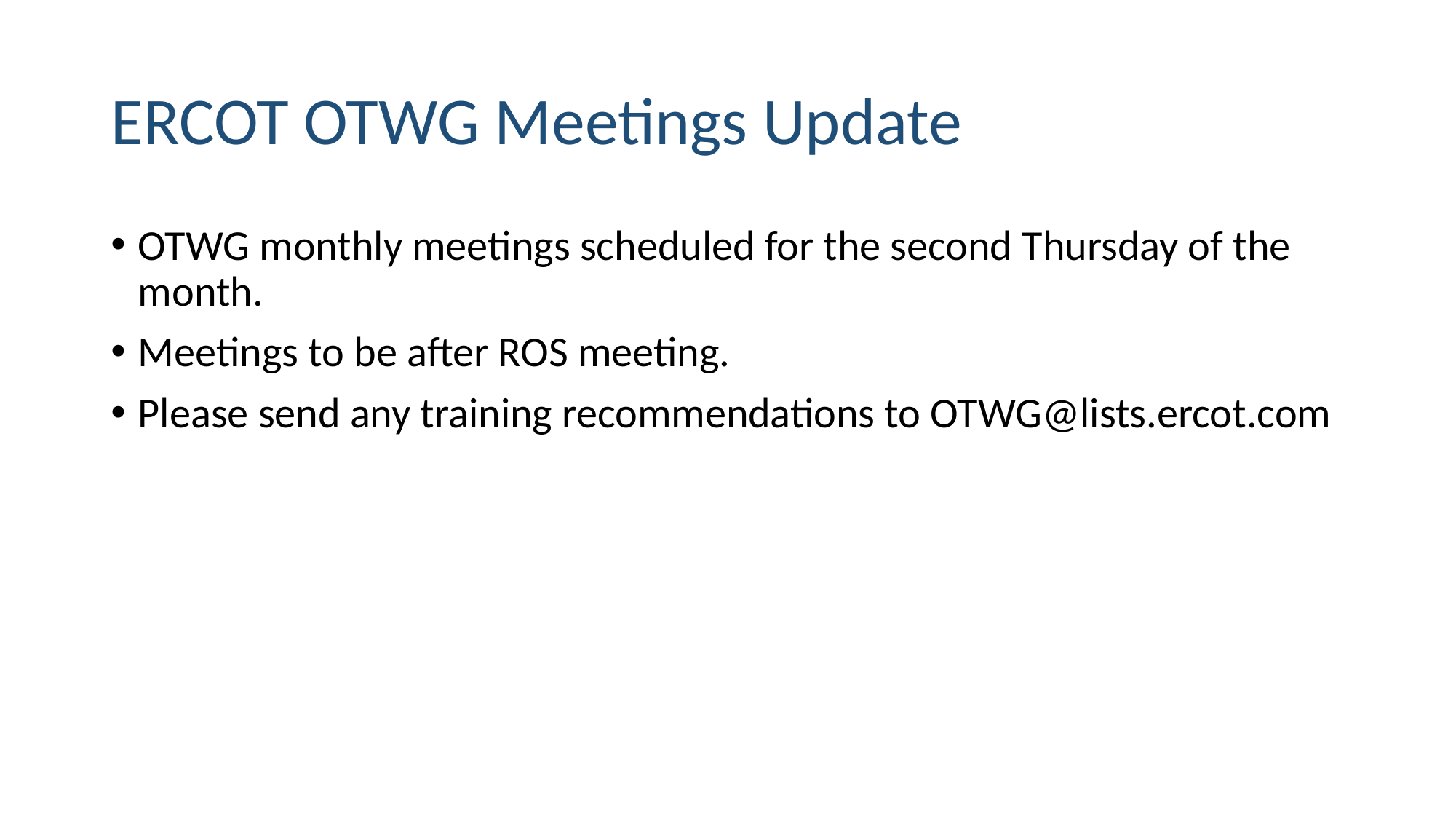

# ERCOT OTWG Meetings Update
OTWG monthly meetings scheduled for the second Thursday of the month.
Meetings to be after ROS meeting.
Please send any training recommendations to OTWG@lists.ercot.com